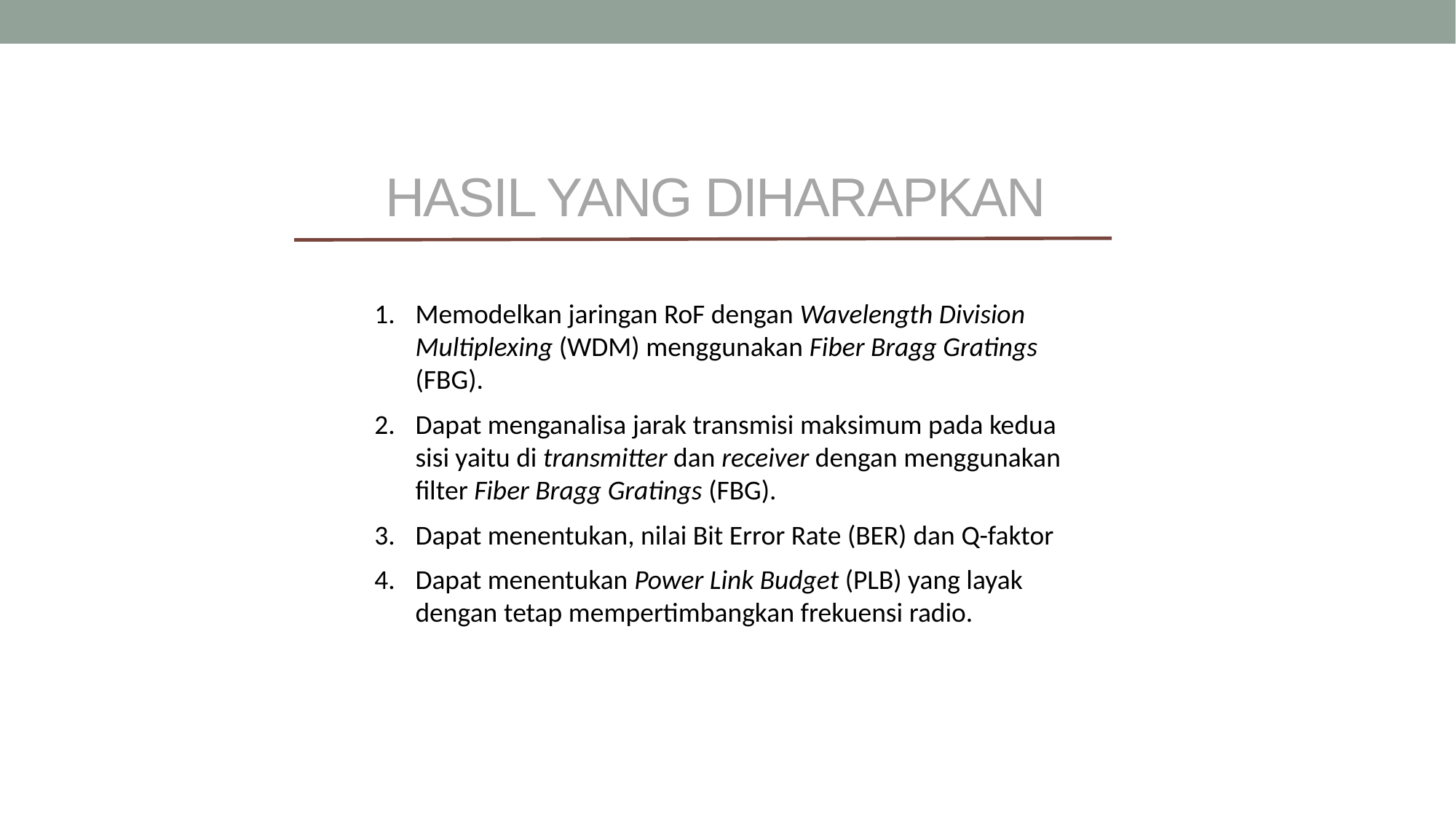

# HASIL YANG DIHARAPKAN
Memodelkan jaringan RoF dengan Wavelength Division Multiplexing (WDM) menggunakan Fiber Bragg Gratings (FBG).
Dapat menganalisa jarak transmisi maksimum pada kedua sisi yaitu di transmitter dan receiver dengan menggunakan filter Fiber Bragg Gratings (FBG).
Dapat menentukan, nilai Bit Error Rate (BER) dan Q-faktor
Dapat menentukan Power Link Budget (PLB) yang layak dengan tetap mempertimbangkan frekuensi radio.